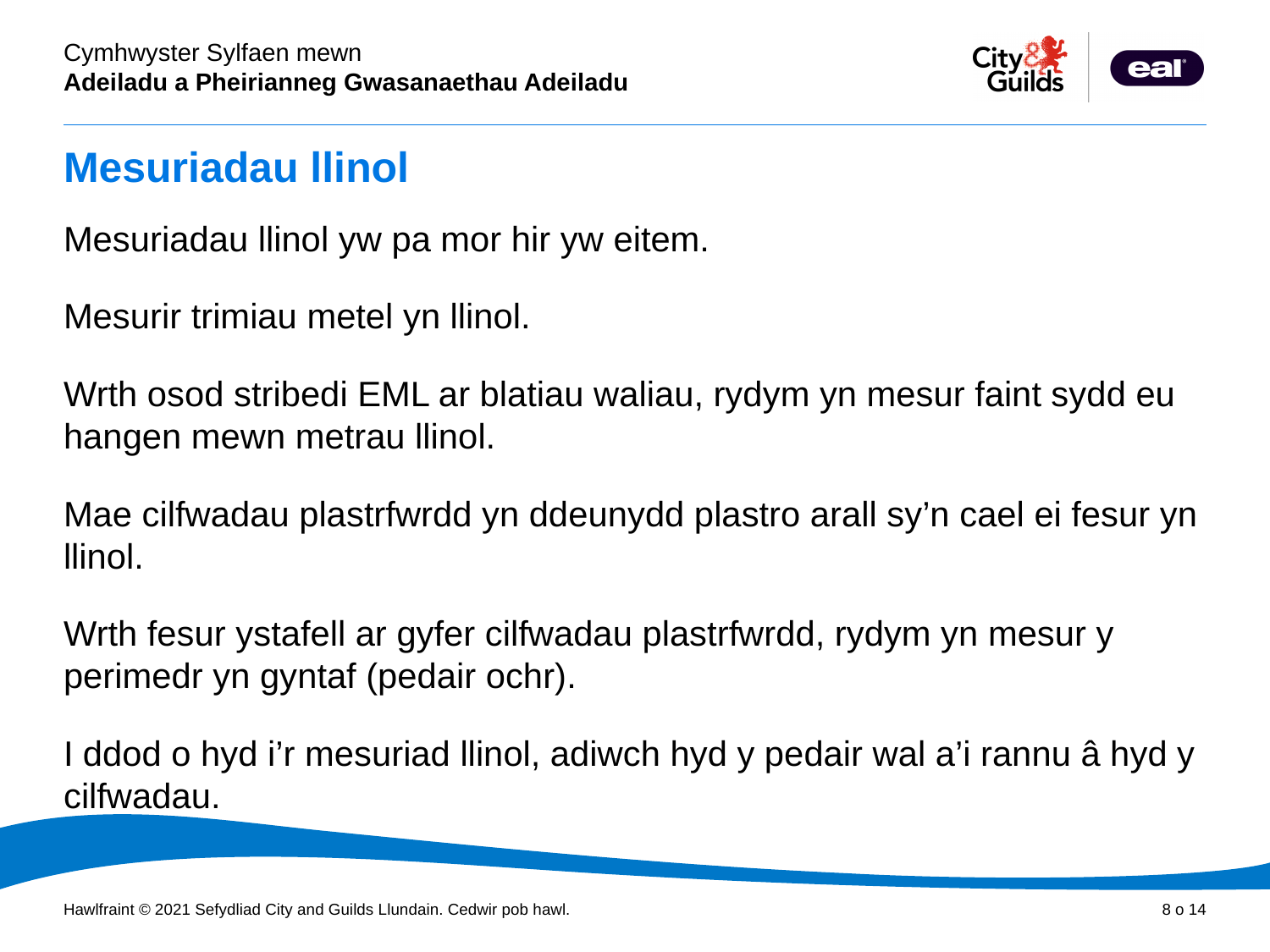

# Mesuriadau llinol
Mesuriadau llinol yw pa mor hir yw eitem.
Mesurir trimiau metel yn llinol.
Wrth osod stribedi EML ar blatiau waliau, rydym yn mesur faint sydd eu hangen mewn metrau llinol.
Mae cilfwadau plastrfwrdd yn ddeunydd plastro arall sy’n cael ei fesur yn llinol.
Wrth fesur ystafell ar gyfer cilfwadau plastrfwrdd, rydym yn mesur y perimedr yn gyntaf (pedair ochr).
I ddod o hyd i’r mesuriad llinol, adiwch hyd y pedair wal a’i rannu â hyd y cilfwadau.